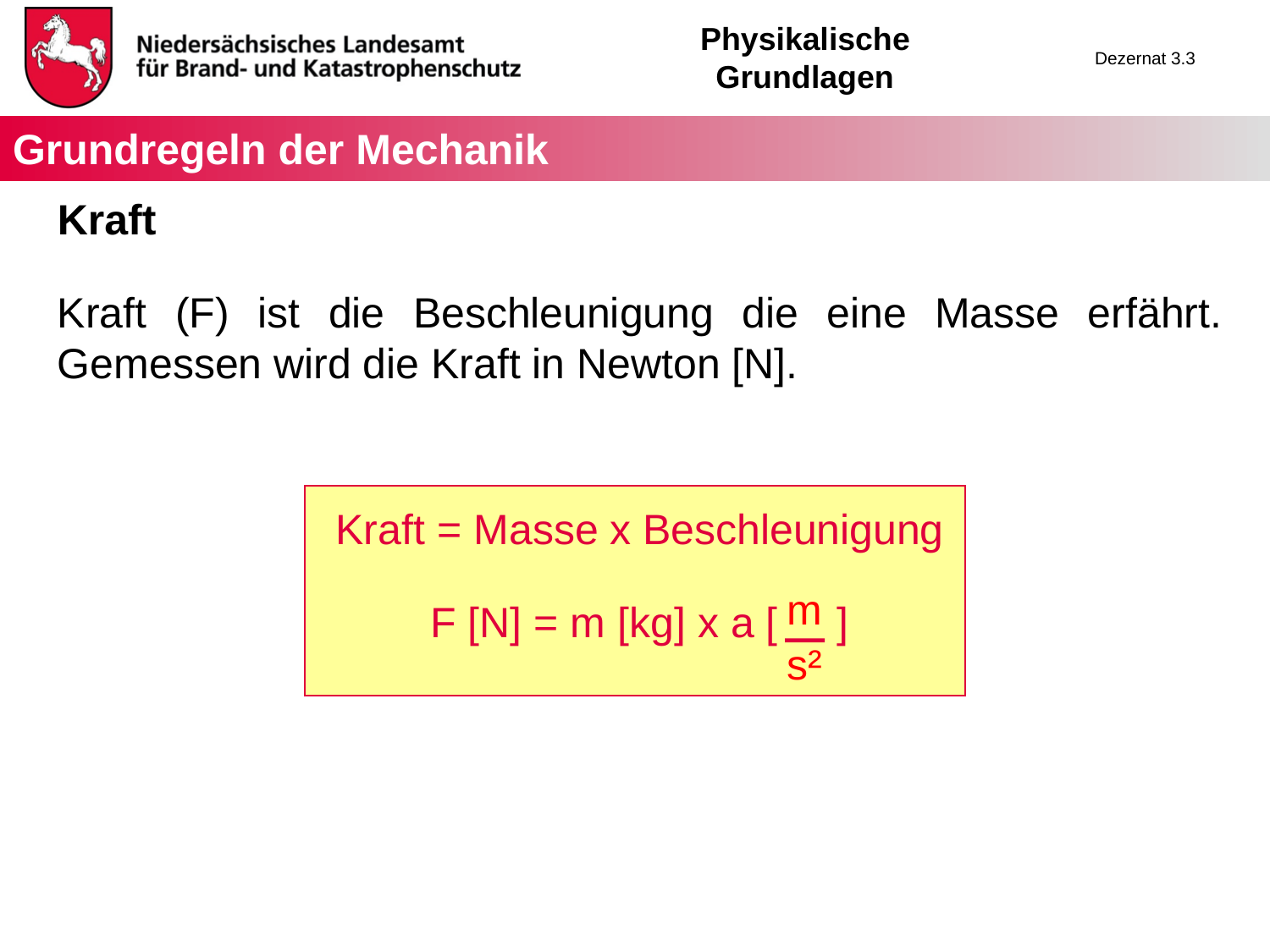

# Grundregeln der Mechanik
Kraft
Kraft (F) ist die Beschleunigung die eine Masse erfährt. Gemessen wird die Kraft in Newton [N].

Kraft = Masse x Beschleunigung
F [N] = m [kg] x a [     ]
m
s²